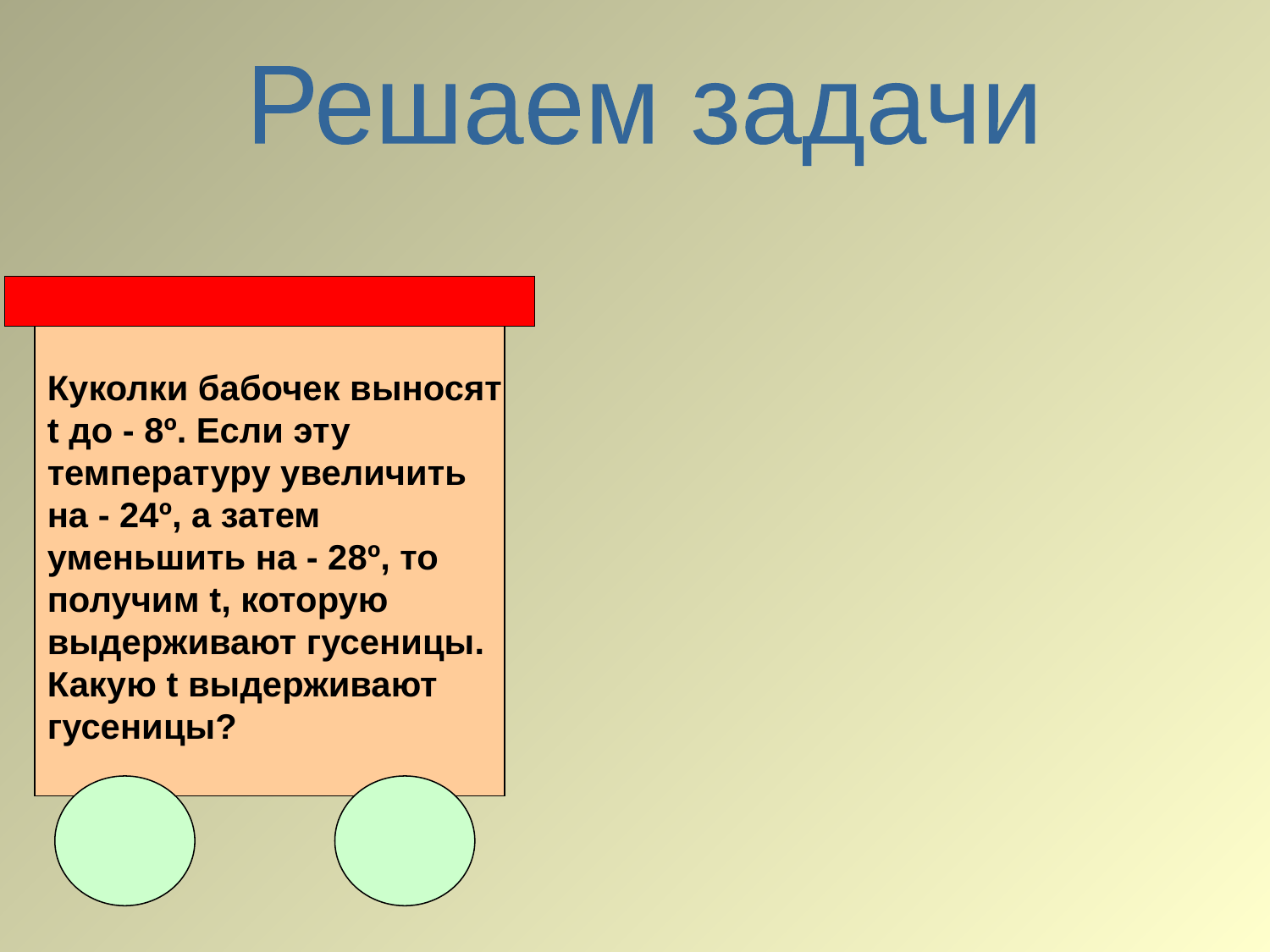

Решаем задачи

Куколки бабочек выносят t до - 8º. Если эту температуру увеличить на - 24º, а затем уменьшить на - 28º, то получим t, которую выдерживают гусеницы. Какую t выдерживают гусеницы?